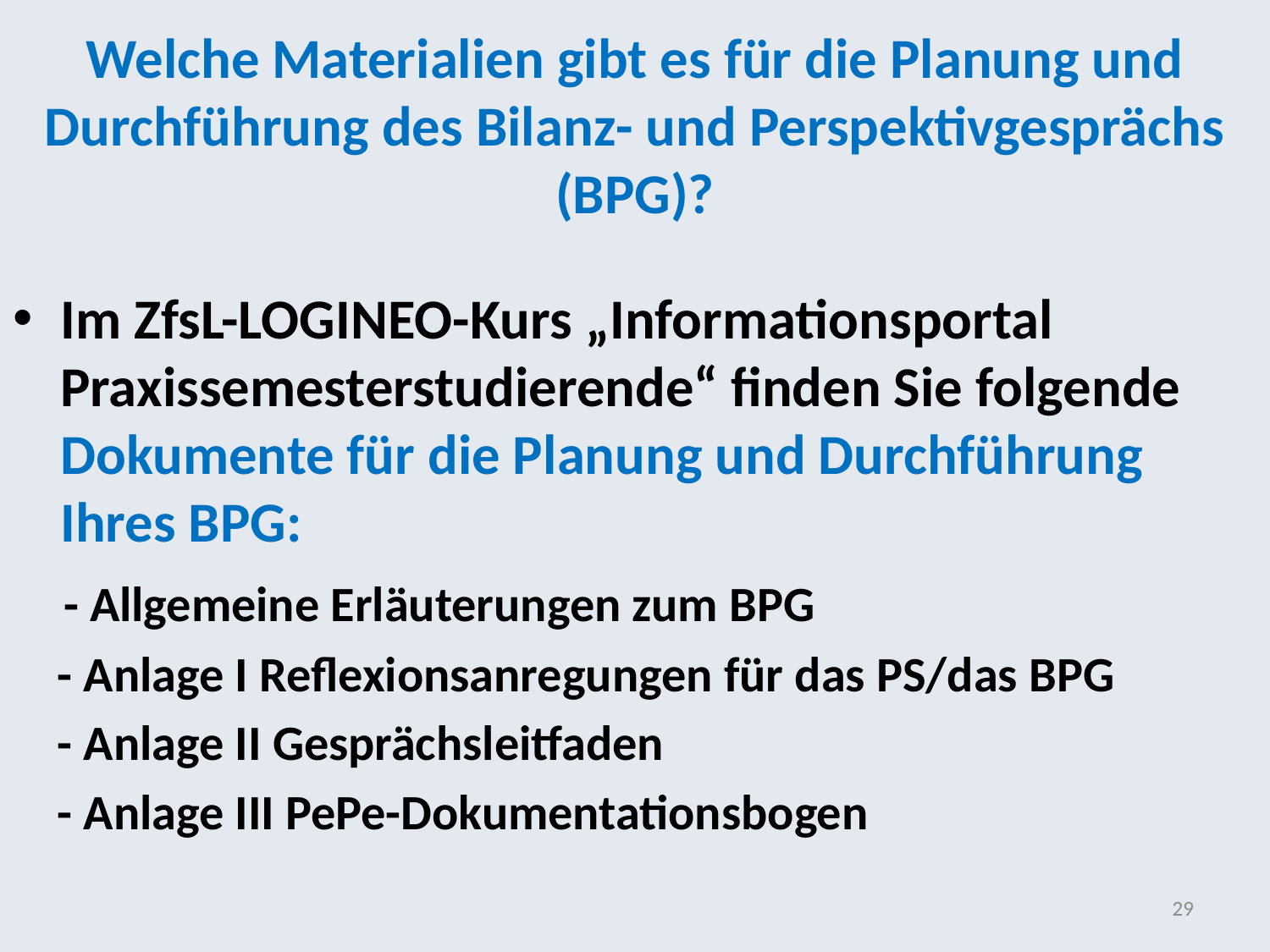

# Welche Materialien gibt es für die Planung und Durchführung des Bilanz- und Perspektivgesprächs (BPG)?
Im ZfsL-LOGINEO-Kurs „Informationsportal Praxissemesterstudierende“ finden Sie folgende Dokumente für die Planung und Durchführung Ihres BPG:
    - Allgemeine Erläuterungen zum BPG
    - Anlage I Reflexionsanregungen für das PS/das BPG
    - Anlage II Gesprächsleitfaden
    - Anlage III PePe-Dokumentationsbogen

29